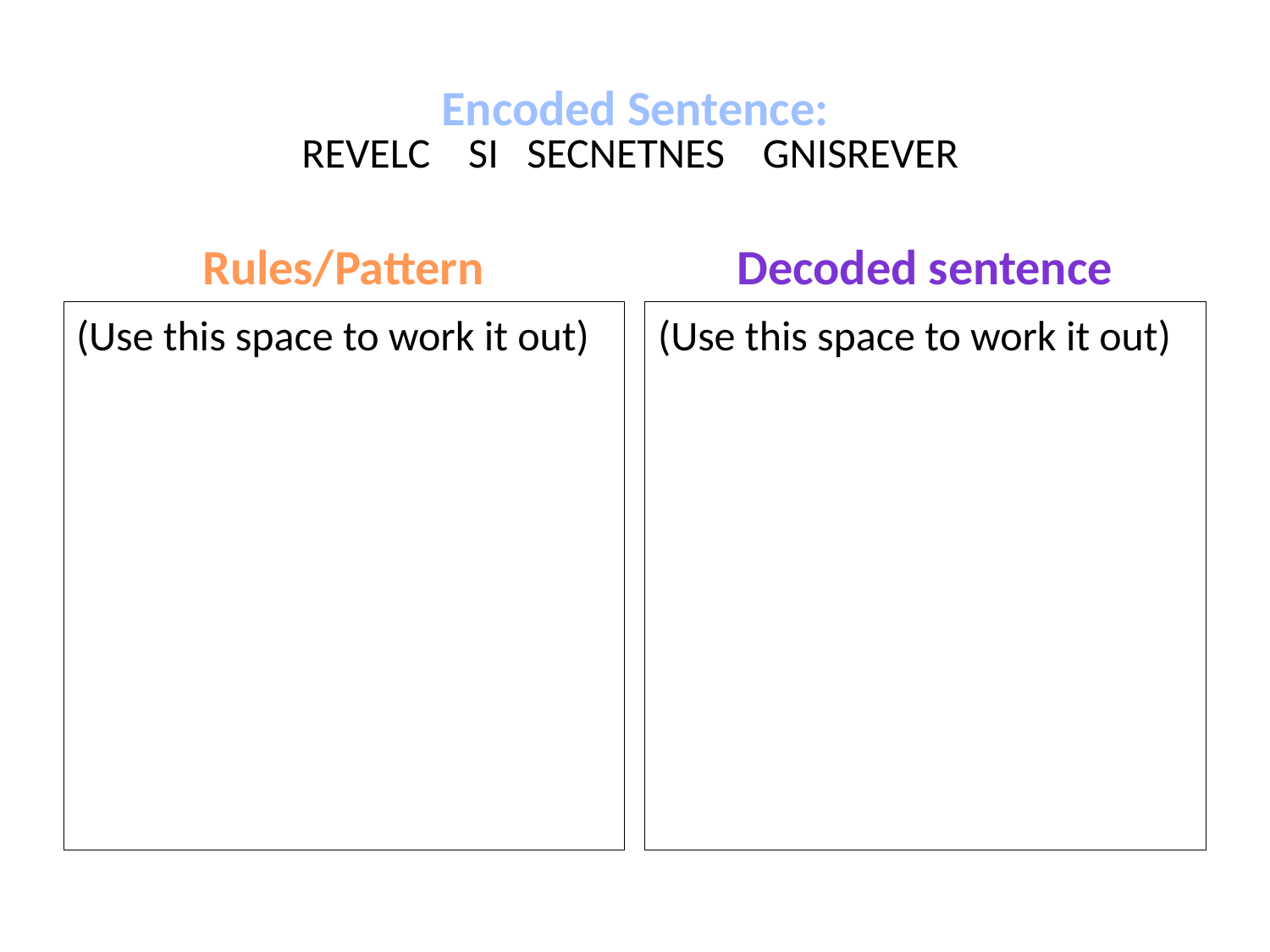

# REVELC    SI   SECNETNES    GNISREVER
Encoded Sentence:
Rules/Pattern
Decoded sentence
(Use this space to work it out)
(Use this space to work it out)